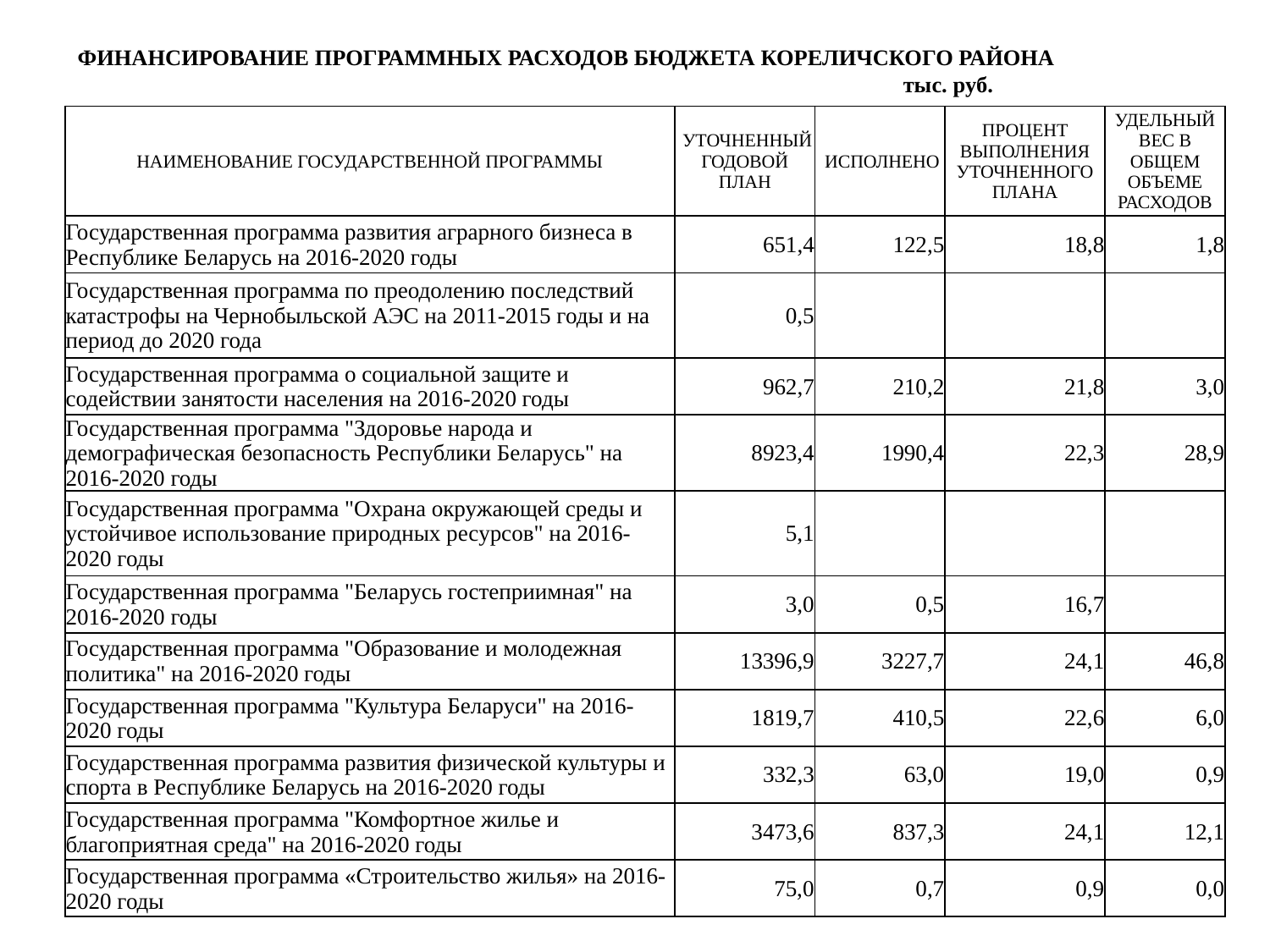

# ФИНАНСИРОВАНИЕ ПРОГРАММНЫХ РАСХОДОВ БЮДЖЕТА КОРЕЛИЧСКОГО РАЙОНА                      	                                                                                                                                                  тыс. руб.
| НАИМЕНОВАНИЕ ГОСУДАРСТВЕННОЙ ПРОГРАММЫ | УТОЧНЕННЫЙ ГОДОВОЙ ПЛАН | ИСПОЛНЕНО | ПРОЦЕНТ ВЫПОЛНЕНИЯ УТОЧНЕННОГО ПЛАНА | УДЕЛЬНЫЙ ВЕС В ОБЩЕМ ОБЪЕМЕ РАСХОДОВ |
| --- | --- | --- | --- | --- |
| Государственная программа развития аграрного бизнеса в Республике Беларусь на 2016-2020 годы | 651,4 | 122,5 | 18,8 | 1,8 |
| Государственная программа по преодолению последствий катастрофы на Чернобыльской АЭС на 2011-2015 годы и на период до 2020 года | 0,5 |  |  |  |
| Государственная программа о социальной защите и содействии занятости населения на 2016-2020 годы | 962,7 | 210,2 | 21,8 | 3,0 |
| Государственная программа "Здоровье народа и демографическая безопасность Республики Беларусь" на 2016-2020 годы | 8923,4 | 1990,4 | 22,3 | 28,9 |
| Государственная программа "Охрана окружающей среды и устойчивое использование природных ресурсов" на 2016-2020 годы | 5,1 |  |  |  |
| Государственная программа "Беларусь гостеприимная" на 2016-2020 годы | 3,0 | 0,5 | 16,7 |  |
| Государственная программа "Образование и молодежная политика" на 2016-2020 годы | 13396,9 | 3227,7 | 24,1 | 46,8 |
| Государственная программа "Культура Беларуси" на 2016-2020 годы | 1819,7 | 410,5 | 22,6 | 6,0 |
| Государственная программа развития физической культуры и спорта в Республике Беларусь на 2016-2020 годы | 332,3 | 63,0 | 19,0 | 0,9 |
| Государственная программа "Комфортное жилье и благоприятная среда" на 2016-2020 годы | 3473,6 | 837,3 | 24,1 | 12,1 |
| Государственная программа «Строительство жилья» на 2016-2020 годы | 75,0 | 0,7 | 0,9 | 0,0 |